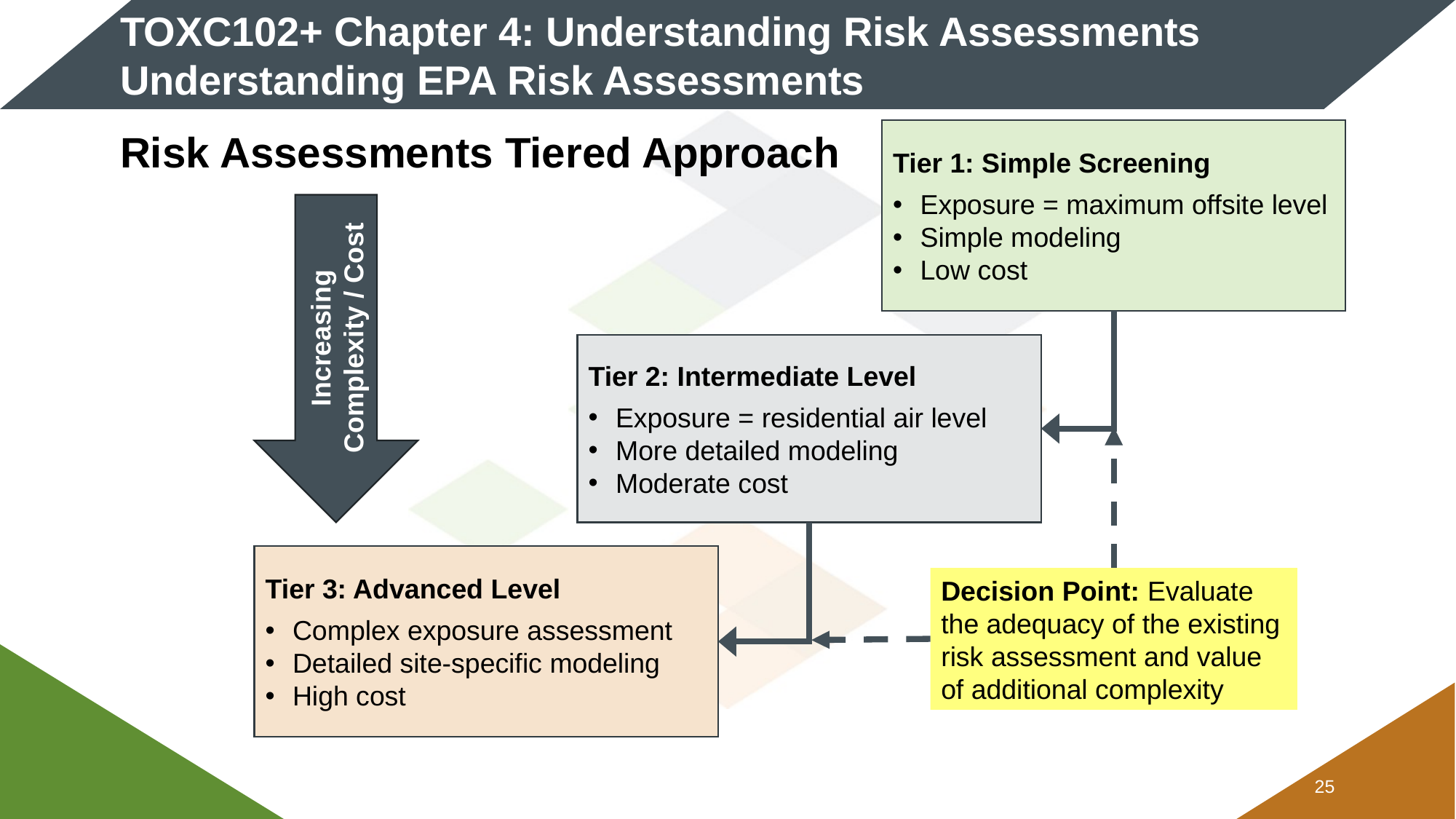

# TOXC102+ Chapter 4: Understanding Risk Assessments Understanding EPA Risk Assessments
Risk Assessments Tiered Approach
Tier 1: Simple Screening
Exposure = maximum offsite level
Simple modeling
Low cost
Increasing Complexity / Cost
Tier 2: Intermediate Level
Exposure = residential air level
More detailed modeling
Moderate cost
Tier 3: Advanced Level
Complex exposure assessment
Detailed site-specific modeling
High cost
Decision Point: Evaluate the adequacy of the existing risk assessment and value of additional complexity
25